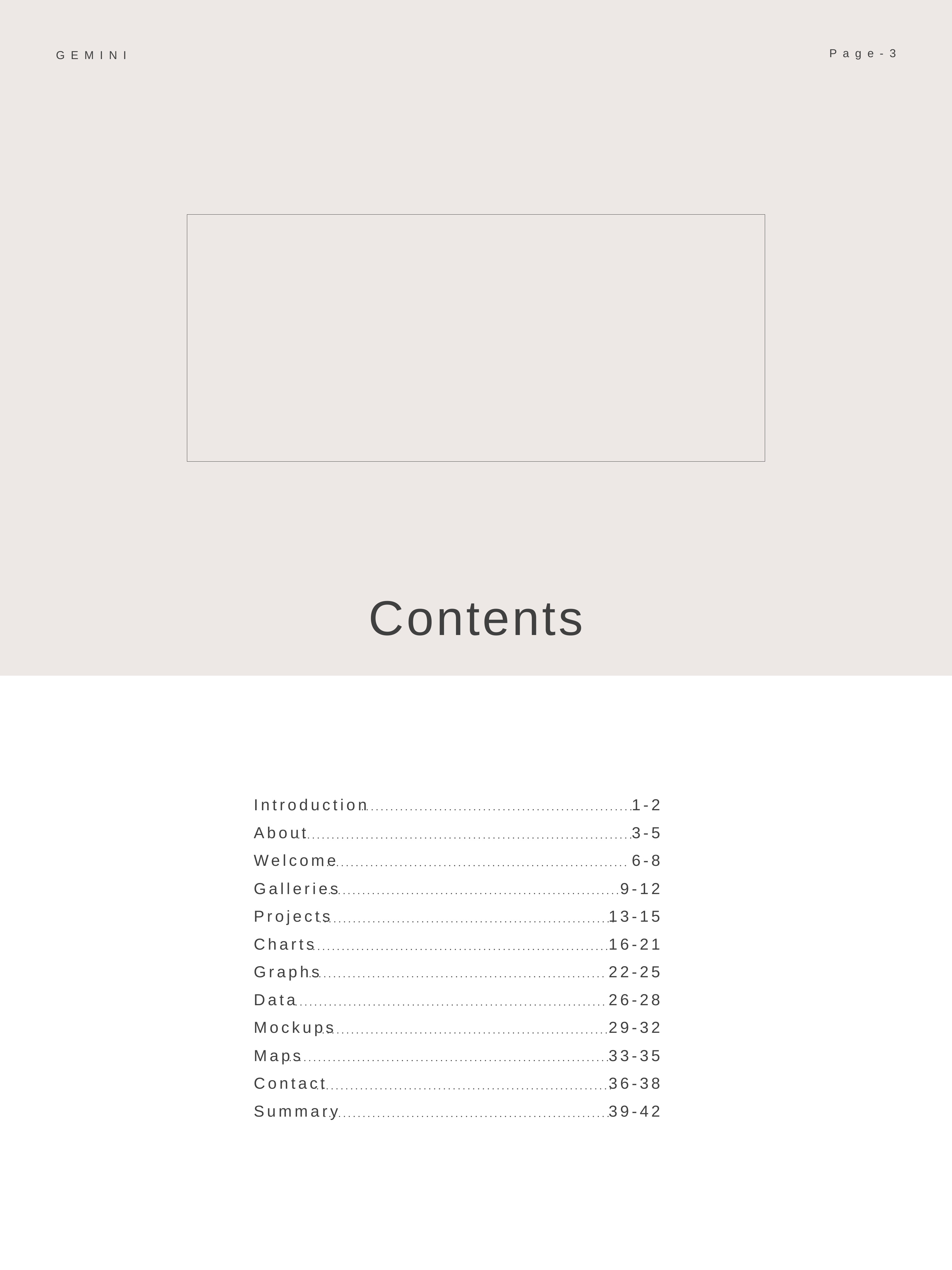

Page-3
GEMINI

Contents
Introduction
1-2
........................................................
About
3-5
.....................................................................
Welcome
6-8
...............................................................
Galleries
9-12
.............................................................
Projects
13-15
.............................................................
Charts
16-21
..............................................................
Graphs
22-25
.............................................................
Data
26-28
................................................................
Mockups
29-32
...........................................................
Maps
33-35
..................................................................
Contact
36-38
.............................................................
Summary
39-42
...........................................................